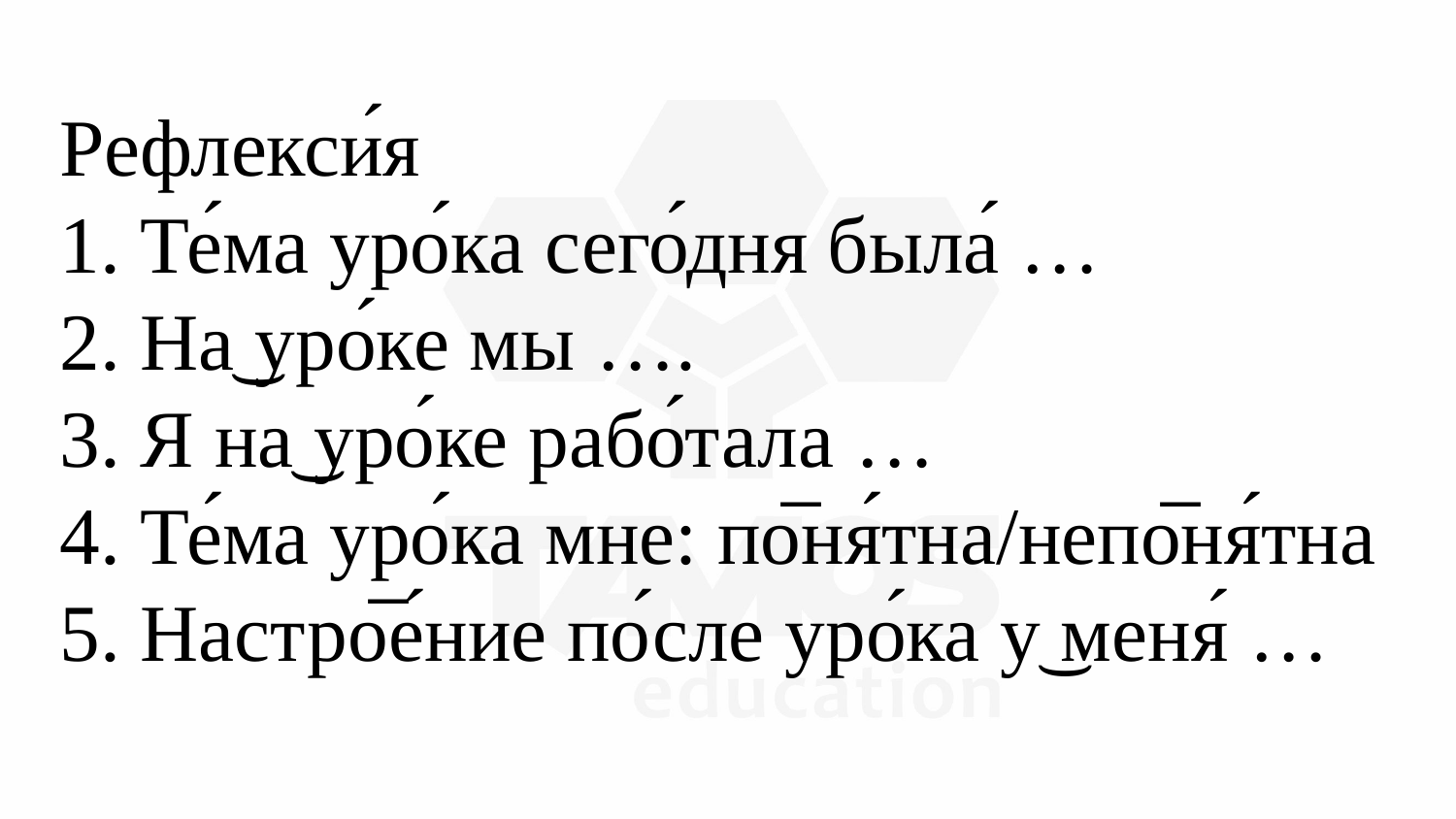

Рефлекси́я
1. Те́ма уро́ка сего́дня была́ …
2. На͜ уро́ке мы ….
3. Я на͜ уро́ке рабо́тала …
4. Те́ма уро́ка мне: по̅ня́тна/непо̅ня́тна
5. Настро̅е́ние по́сле уро́ка у͜ меня́ …